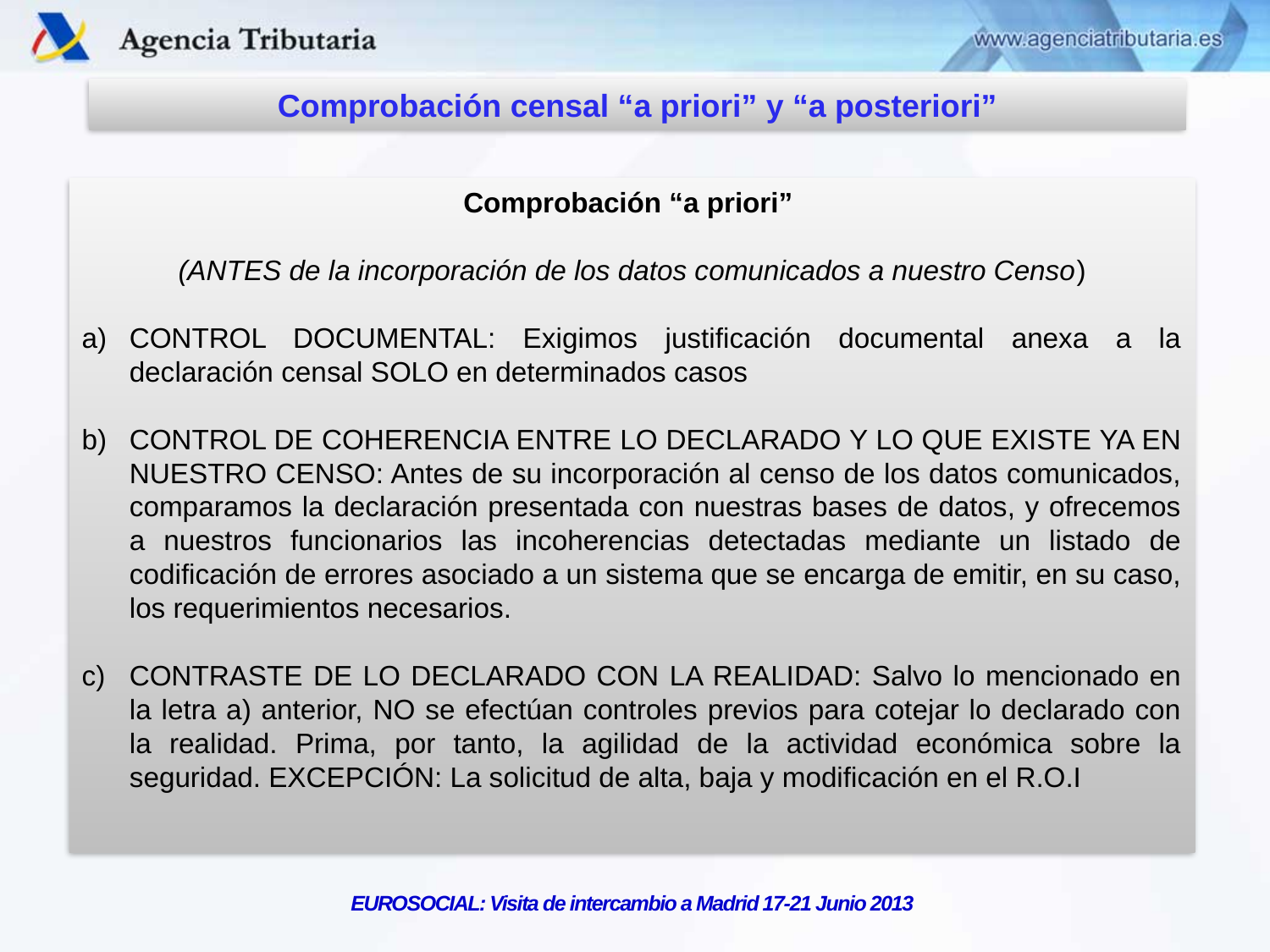

Comprobación censal “a priori” y “a posteriori”
Comprobación “a priori”

(ANTES de la incorporación de los datos comunicados a nuestro Censo)

CONTROL DOCUMENTAL: Exigimos justificación documental anexa a la declaración censal SOLO en determinados casos

CONTROL DE COHERENCIA ENTRE LO DECLARADO Y LO QUE EXISTE YA EN NUESTRO CENSO: Antes de su incorporación al censo de los datos comunicados, comparamos la declaración presentada con nuestras bases de datos, y ofrecemos a nuestros funcionarios las incoherencias detectadas mediante un listado de codificación de errores asociado a un sistema que se encarga de emitir, en su caso, los requerimientos necesarios.

CONTRASTE DE LO DECLARADO CON LA REALIDAD: Salvo lo mencionado en la letra a) anterior, NO se efectúan controles previos para cotejar lo declarado con la realidad. Prima, por tanto, la agilidad de la actividad económica sobre la seguridad. EXCEPCIÓN: La solicitud de alta, baja y modificación en el R.O.I

EUROSOCIAL: Visita de intercambio a Madrid 17-21 Junio 2013